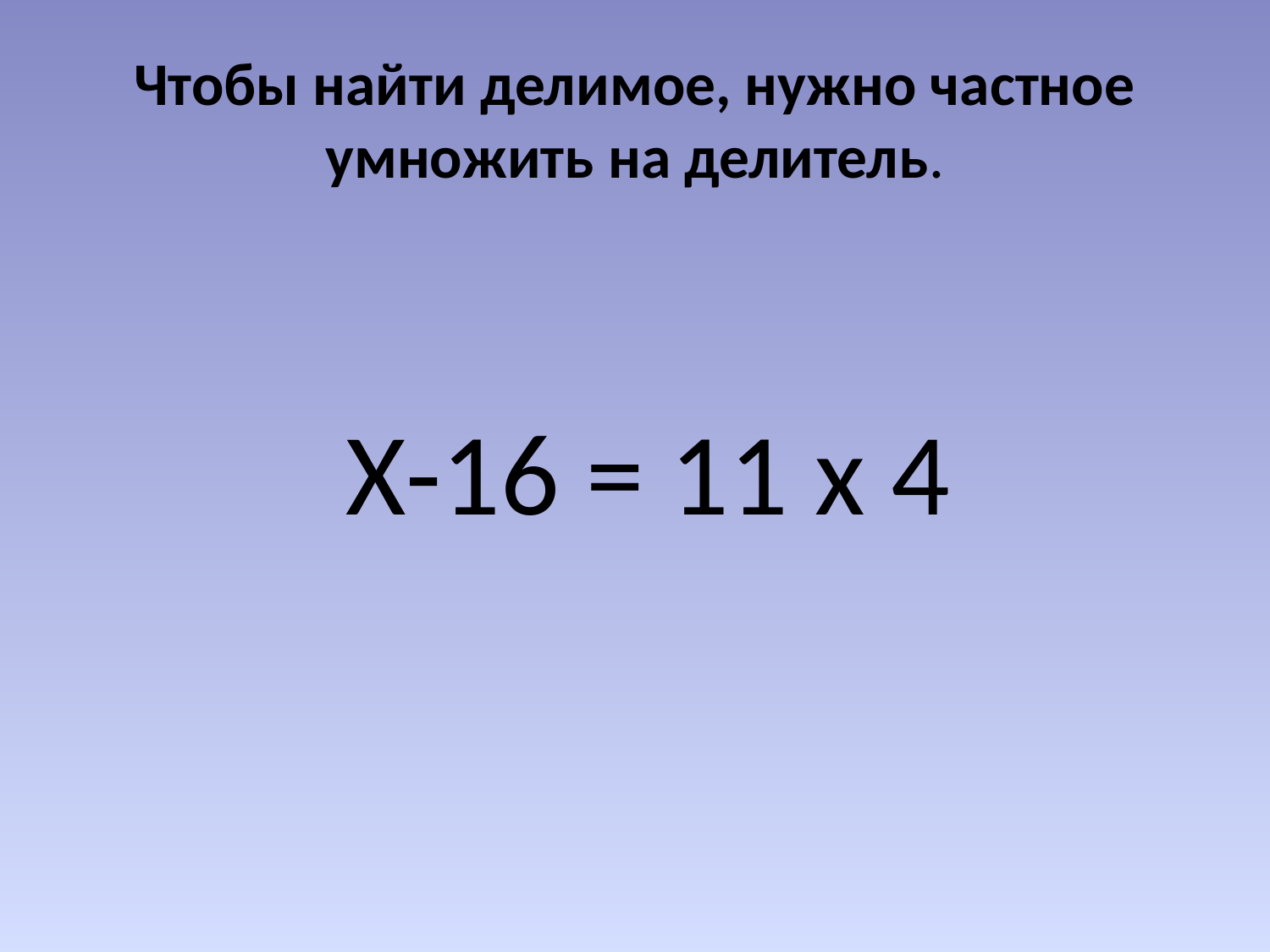

# Чтобы найти делимое, нужно частное умножить на делитель.

 Х-16 = 11 x 4